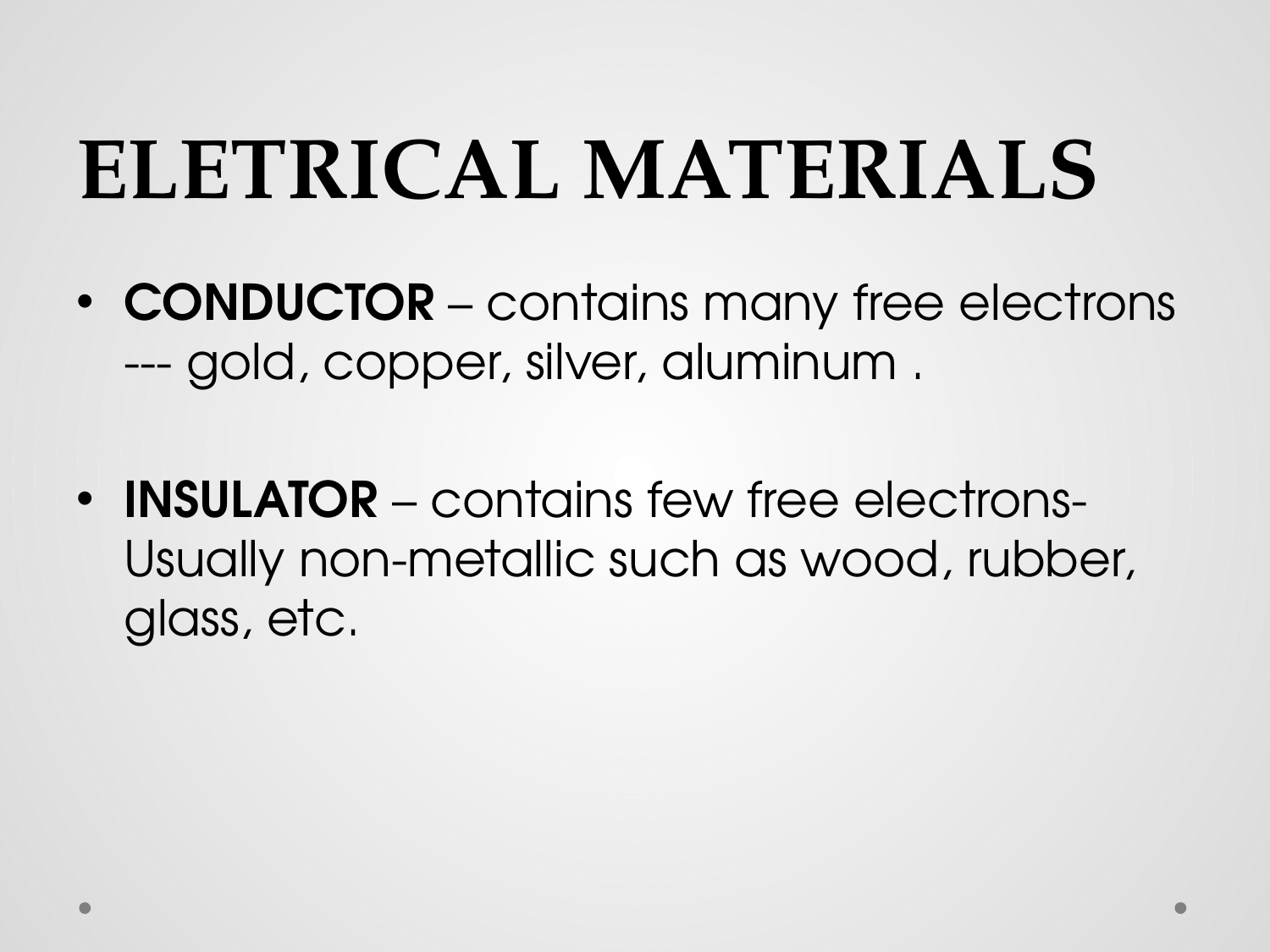

# ELETRICAL MATERIALS
CONDUCTOR – contains many free electrons --- gold, copper, silver, aluminum .

INSULATOR – contains few free electrons-Usually non-metallic such as wood, rubber, glass, etc.